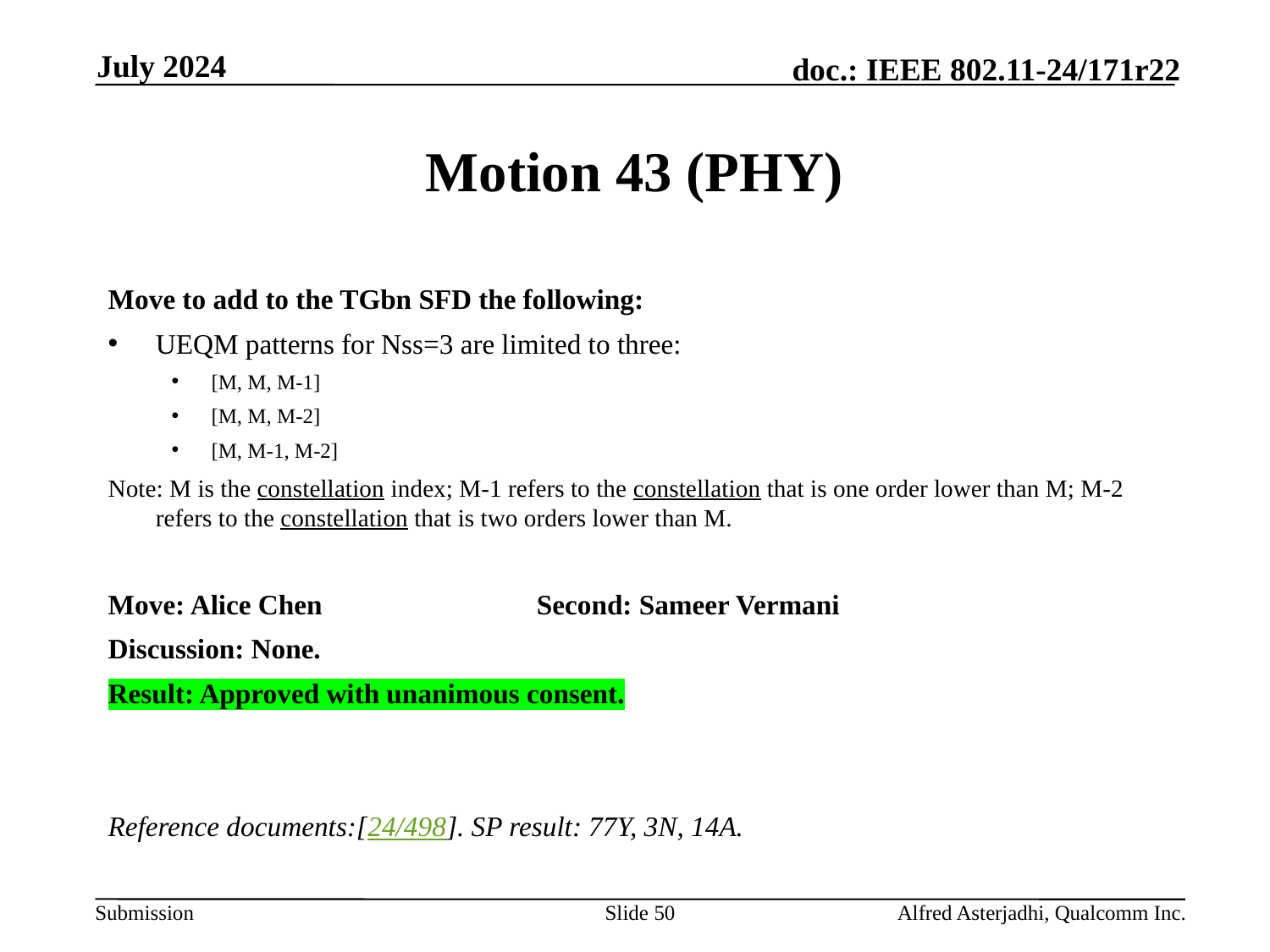

July 2024
# Motion 43 (PHY)
Move to add to the TGbn SFD the following:
UEQM patterns for Nss=3 are limited to three:
[M, M, M-1]
[M, M, M-2]
[M, M-1, M-2]
Note: M is the constellation index; M-1 refers to the constellation that is one order lower than M; M-2 refers to the constellation that is two orders lower than M.

Move: Alice Chen		Second: Sameer Vermani
Discussion: None.
Result: Approved with unanimous consent.

Reference documents:[24/498]. SP result: 77Y, 3N, 14A.

Slide 50
Alfred Asterjadhi, Qualcomm Inc.